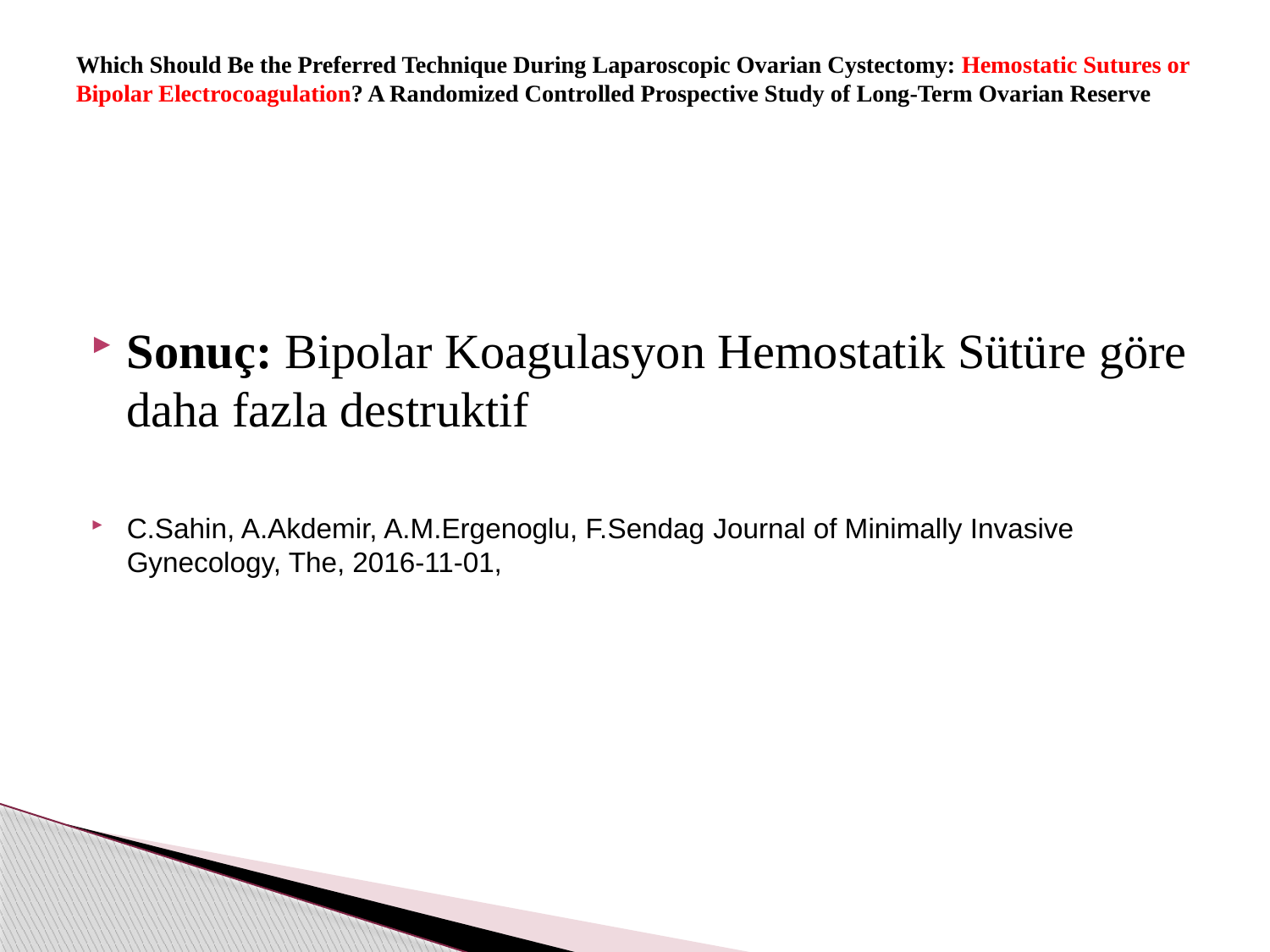

# Which Should Be the Preferred Technique During Laparoscopic Ovarian Cystectomy: Hemostatic Sutures or Bipolar Electrocoagulation? A Randomized Controlled Prospective Study of Long-Term Ovarian Reserve

Sonuç: Bipolar Koagulasyon Hemostatik Sütüre göre daha fazla destruktif

C.Sahin, A.Akdemir, A.M.Ergenoglu, F.Sendag Journal of Minimally Invasive Gynecology, The, 2016-11-01,